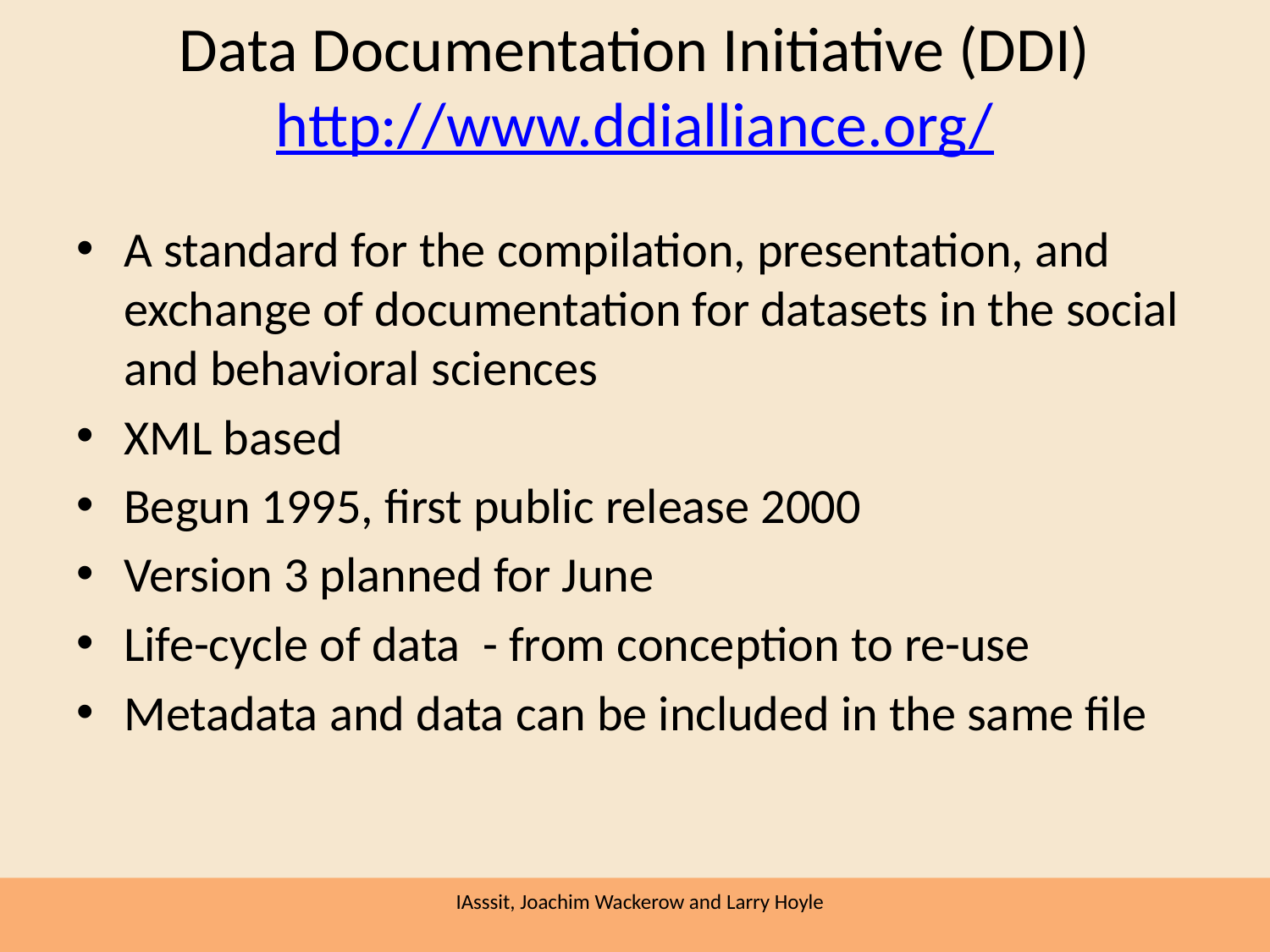

# Data Documentation Initiative (DDI) http://www.ddialliance.org/
A standard for the compilation, presentation, and exchange of documentation for datasets in the social and behavioral sciences
XML based
Begun 1995, first public release 2000
Version 3 planned for June
Life-cycle of data  - from conception to re-use
Metadata and data can be included in the same file
IAsssit, Joachim Wackerow and Larry Hoyle